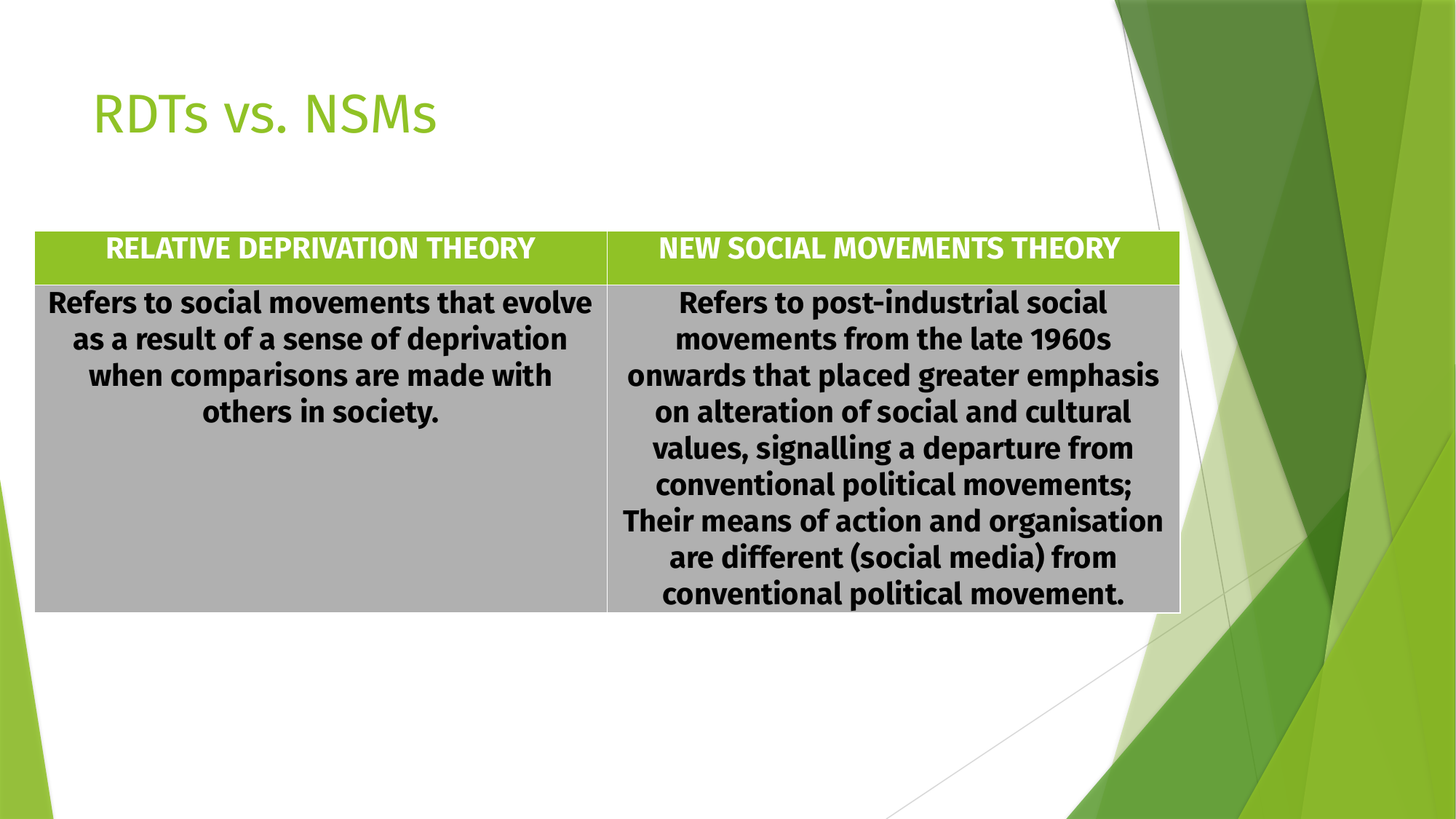

# RDTs vs. NSMs
| RELATIVE DEPRIVATION THEORY | NEW SOCIAL MOVEMENTS THEORY |
| --- | --- |
| Refers to social movements that evolve as a result of a sense of deprivation when comparisons are made with others in society. | Refers to post-industrial social movements from the late 1960s onwards that placed greater emphasis on alteration of social and cultural values, signalling a departure from conventional political movements; Their means of action and organisation are different (social media) from conventional political movement. |